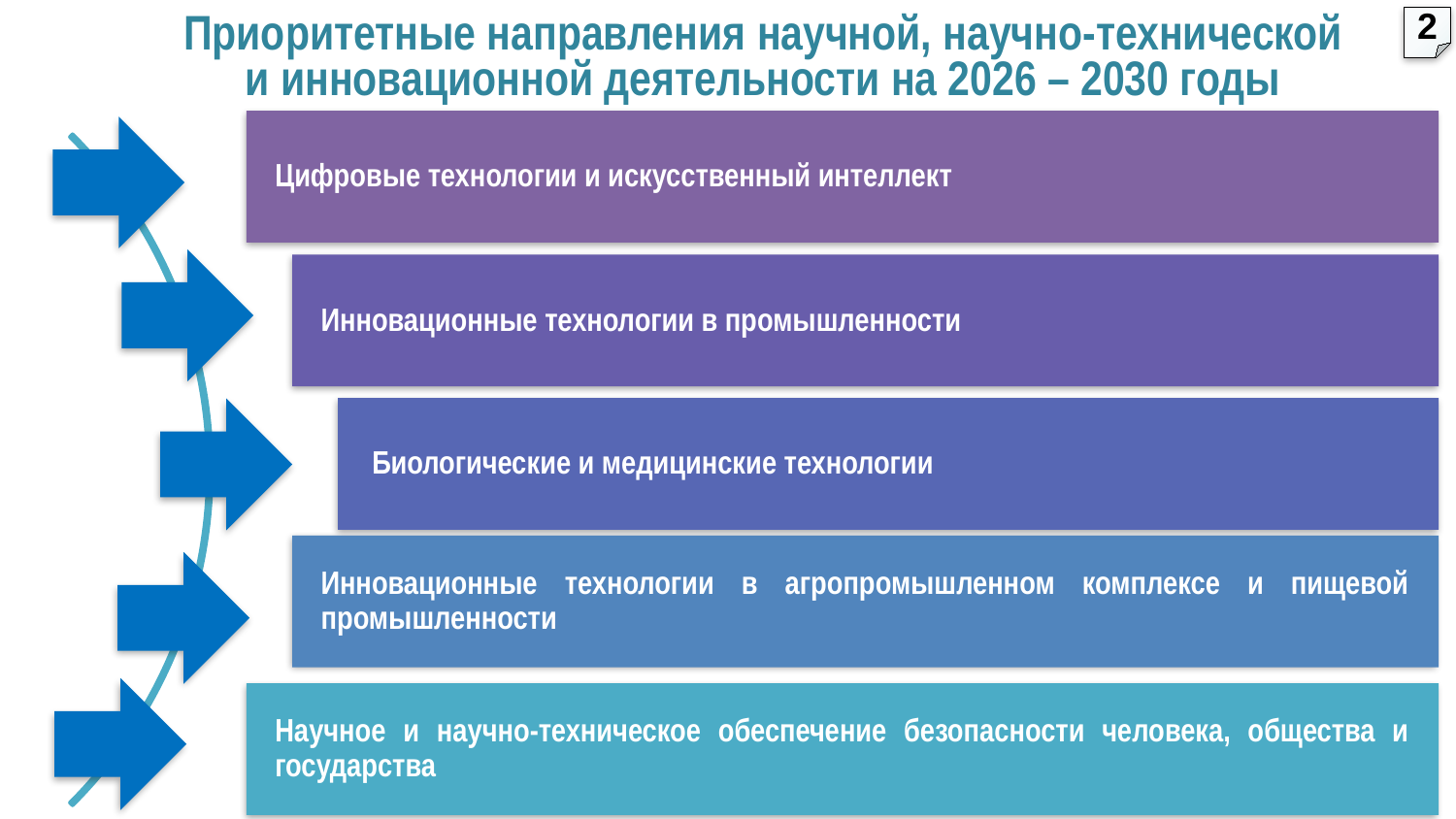

Приоритетные направления научной, научно-технической и инновационной деятельности на 2026 – 2030 годы
2
Цифровые технологии и искусственный интеллект
Инновационные технологии в промышленности
 Биологические и медицинские технологии
Инновационные технологии в агропромышленном комплексе и пищевой промышленности
Научное и научно-техническое обеспечение безопасности человека, общества и государства